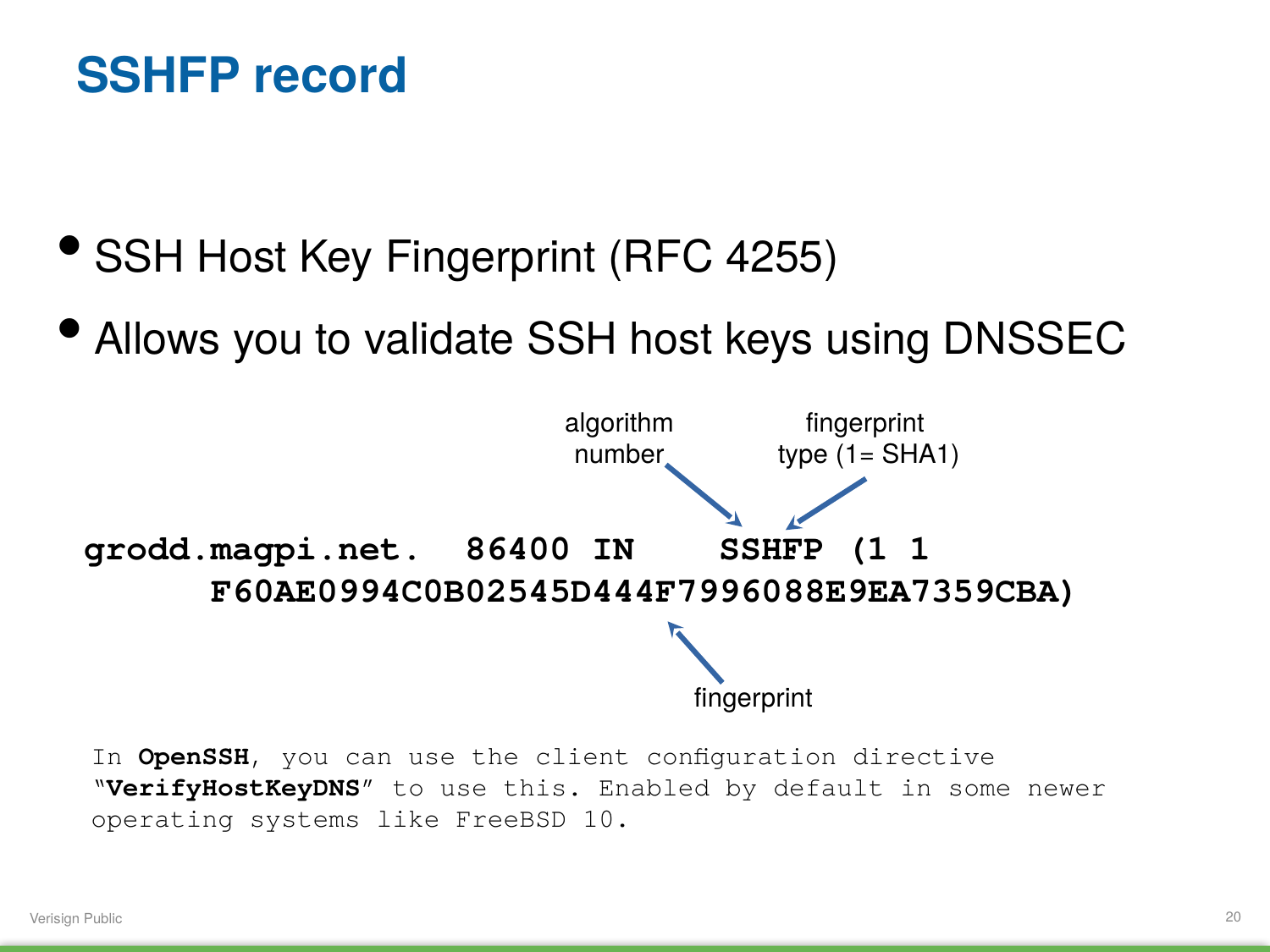

# SSHFP record
SSH Host Key Fingerprint (RFC 4255)
Allows you to validate SSH host keys using DNSSEC
algorithm
number
fingerprint
type (1= SHA1)

grodd.magpi.net.	86400	IN	SSHFP	(1 1
      F60AE0994C0B02545D444F7996088E9EA7359CBA)

fingerprint
In OpenSSH, you can use the client configuration directive “VerifyHostKeyDNS” to use this. Enabled by default in some newer operating systems like FreeBSD 10.
20